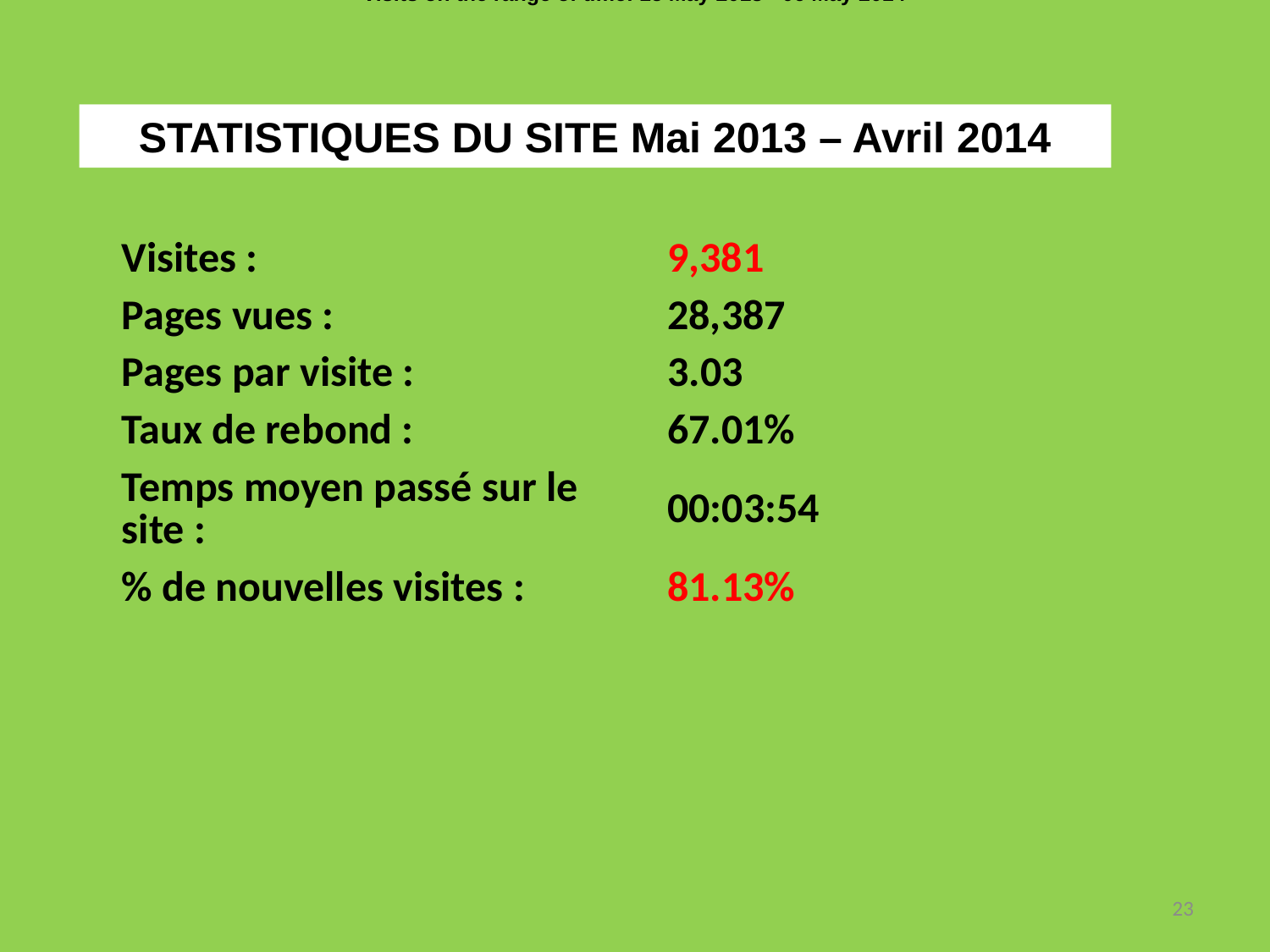

Visits on the range of time: 15 May 2013 - 06 May 2014

STATISTIQUES DU SITE Mai 2013 – Avril 2014
| Visites : | 9,381 |
| --- | --- |
| Pages vues : | 28,387 |
| Pages par visite : | 3.03 |
| Taux de rebond : | 67.01% |
| Temps moyen passé sur le site : | 00:03:54 |
| % de nouvelles visites : | 81.13% |
23